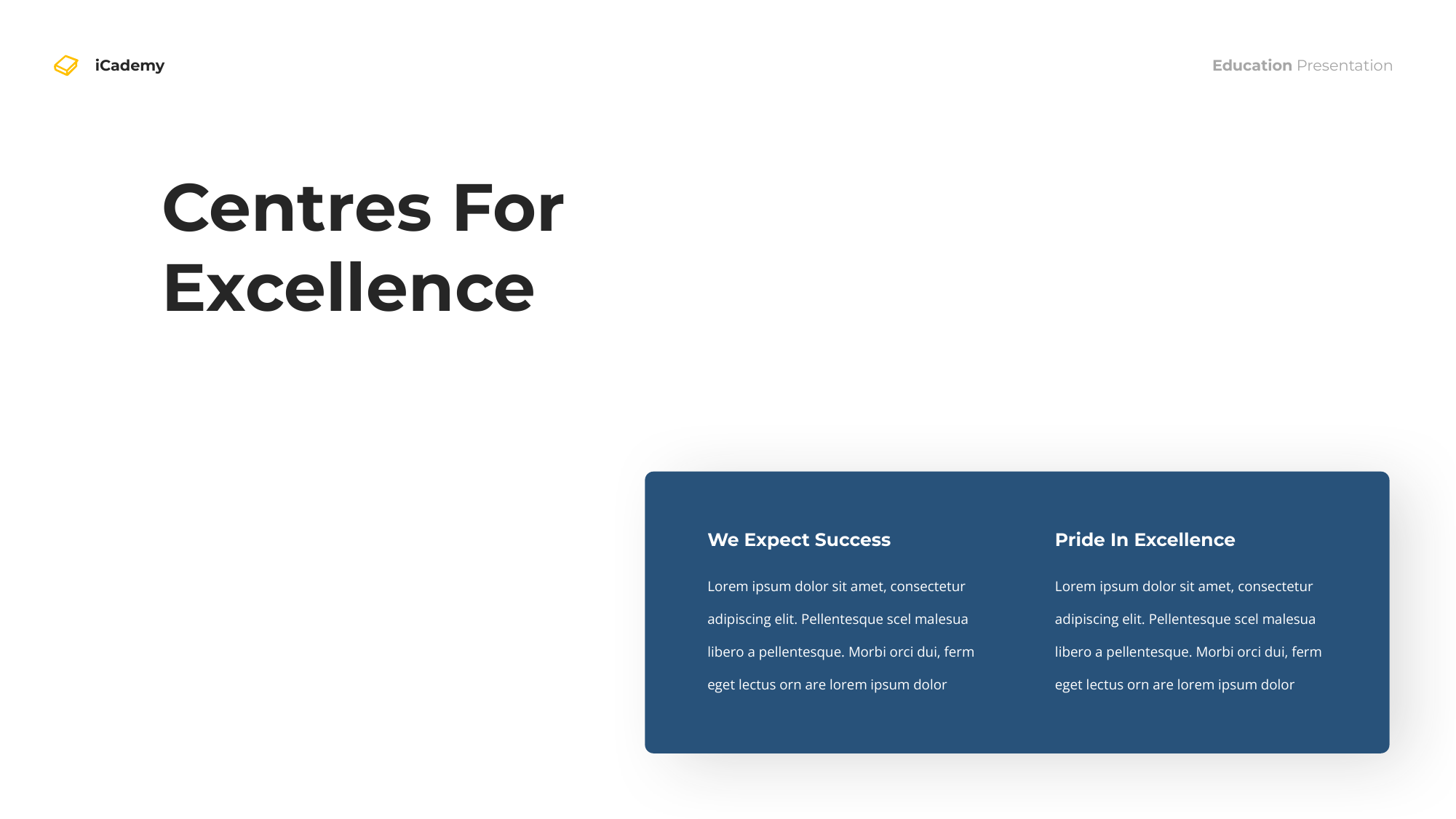

iCademy
Education Presentation

Centres For Excellence

We Expect Success
Pride In Excellence
Lorem ipsum dolor sit amet, consectetur adipiscing elit. Pellentesque scel malesua libero a pellentesque. Morbi orci dui, ferm eget lectus orn are lorem ipsum dolor
Lorem ipsum dolor sit amet, consectetur adipiscing elit. Pellentesque scel malesua libero a pellentesque. Morbi orci dui, ferm eget lectus orn are lorem ipsum dolor